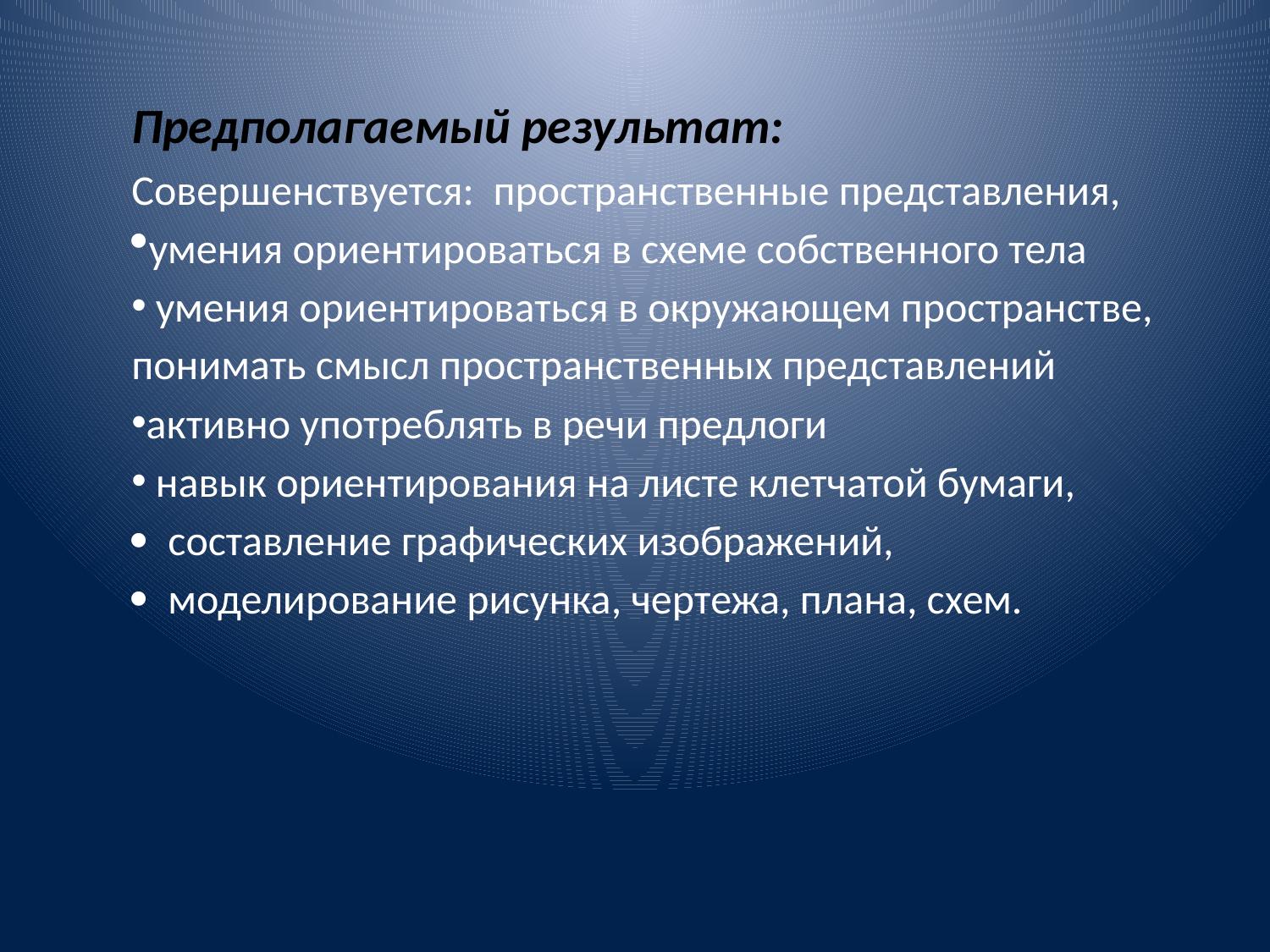

Предполагаемый результат:

Совершенствуется:  пространственные представления,
умения ориентироваться в схеме собственного тела
 умения ориентироваться в окружающем пространстве, понимать смысл пространственных представлений
активно употреблять в речи предлоги
 навык ориентирования на листе клетчатой бумаги,
•  составление графических изображений,
•  моделирование рисунка, чертежа, плана, схем.